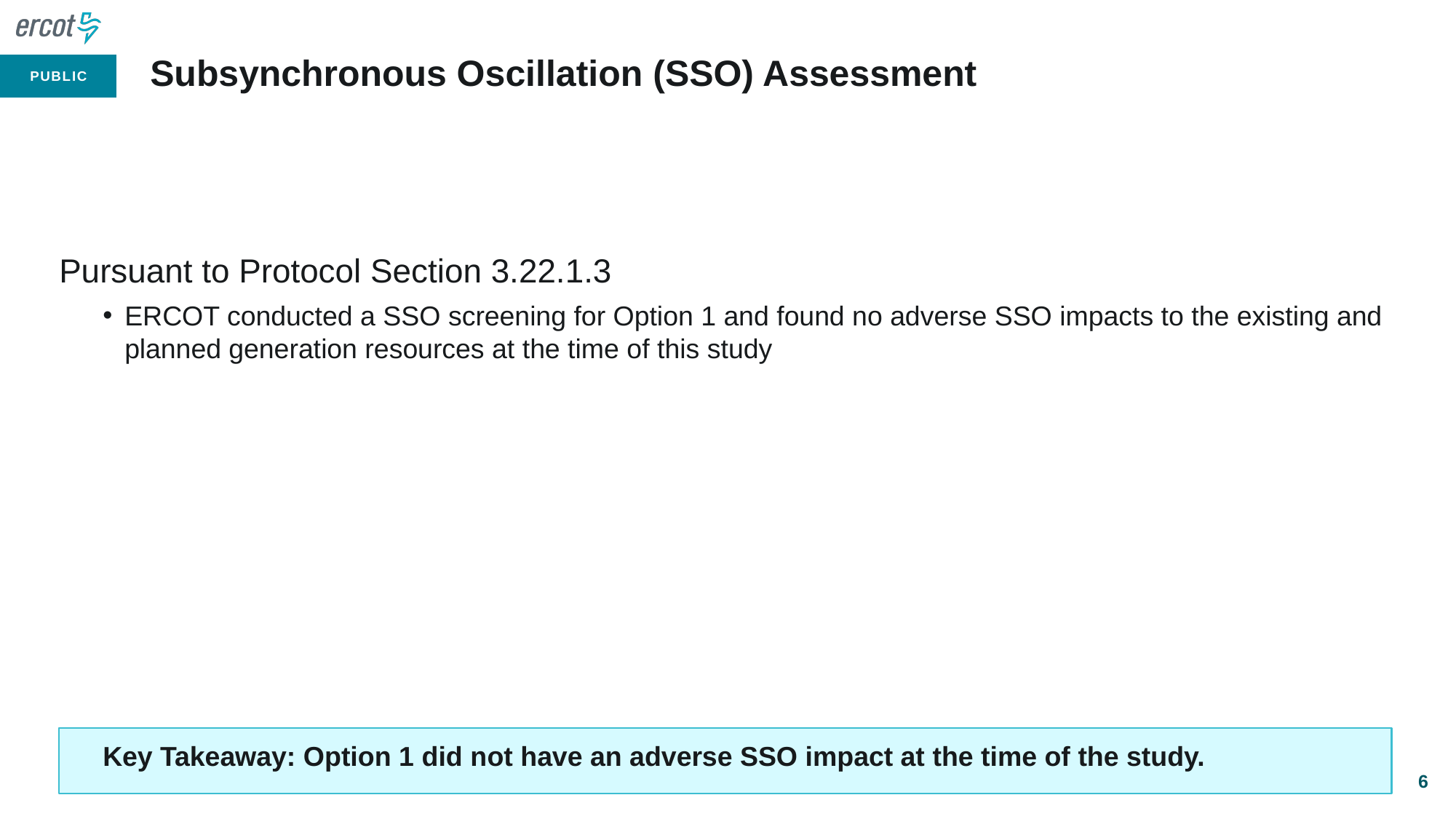

# Subsynchronous Oscillation (SSO) Assessment

Pursuant to Protocol Section 3.22.1.3
ERCOT conducted a SSO screening for Option 1 and found no adverse SSO impacts to the existing and planned generation resources at the time of this study
Key Takeaway: Option 1 did not have an adverse SSO impact at the time of the study.
6